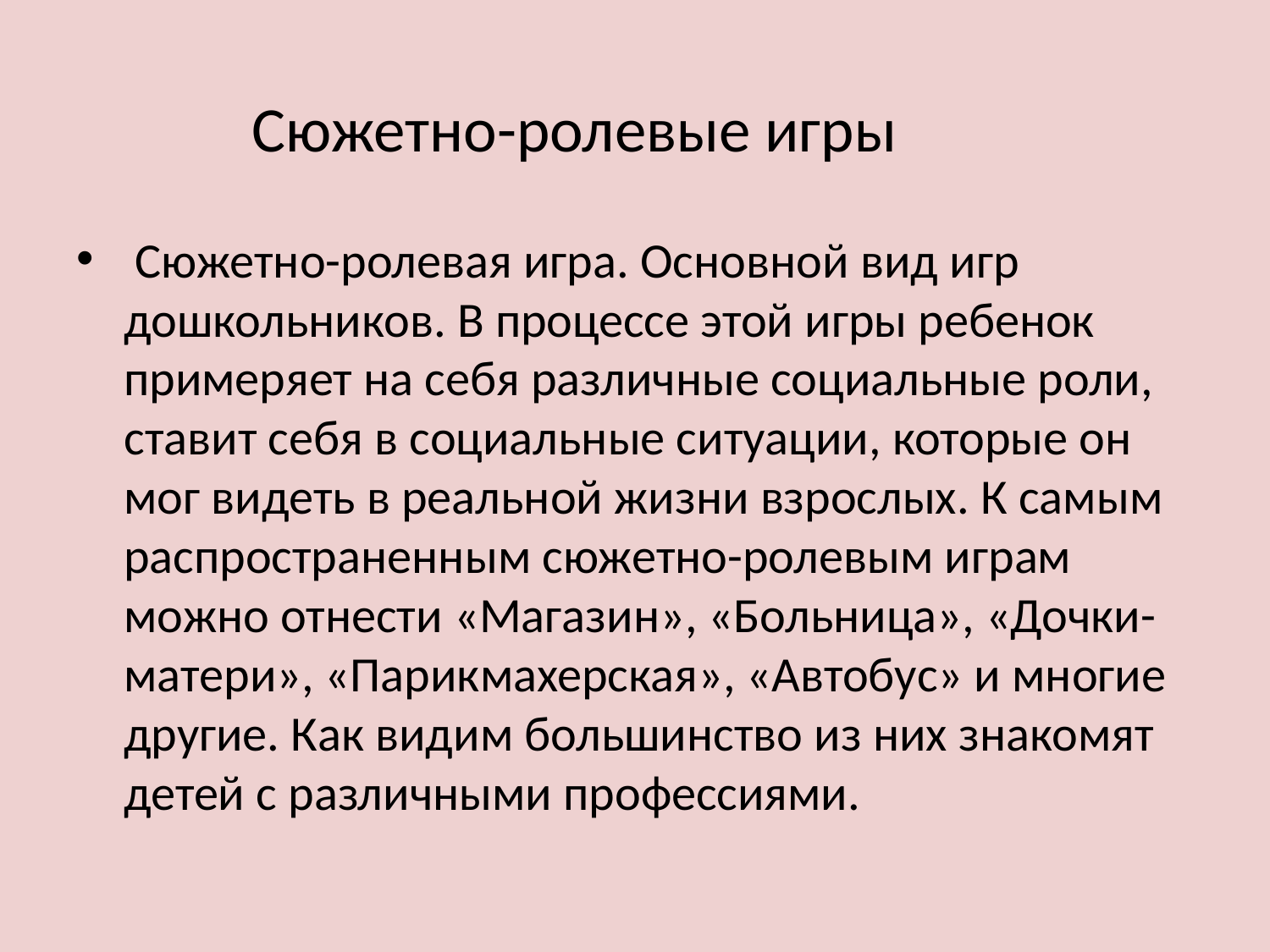

# Сюжетно-ролевые игры
 Сюжетно-ролевая игра. Основной вид игр дошкольников. В процессе этой игры ребенок примеряет на себя различные социальные роли, ставит себя в социальные ситуации, которые он мог видеть в реальной жизни взрослых. К самым распространенным сюжетно-ролевым играм можно отнести «Магазин», «Больница», «Дочки-матери», «Парикмахерская», «Автобус» и многие другие. Как видим большинство из них знакомят детей с различными профессиями.